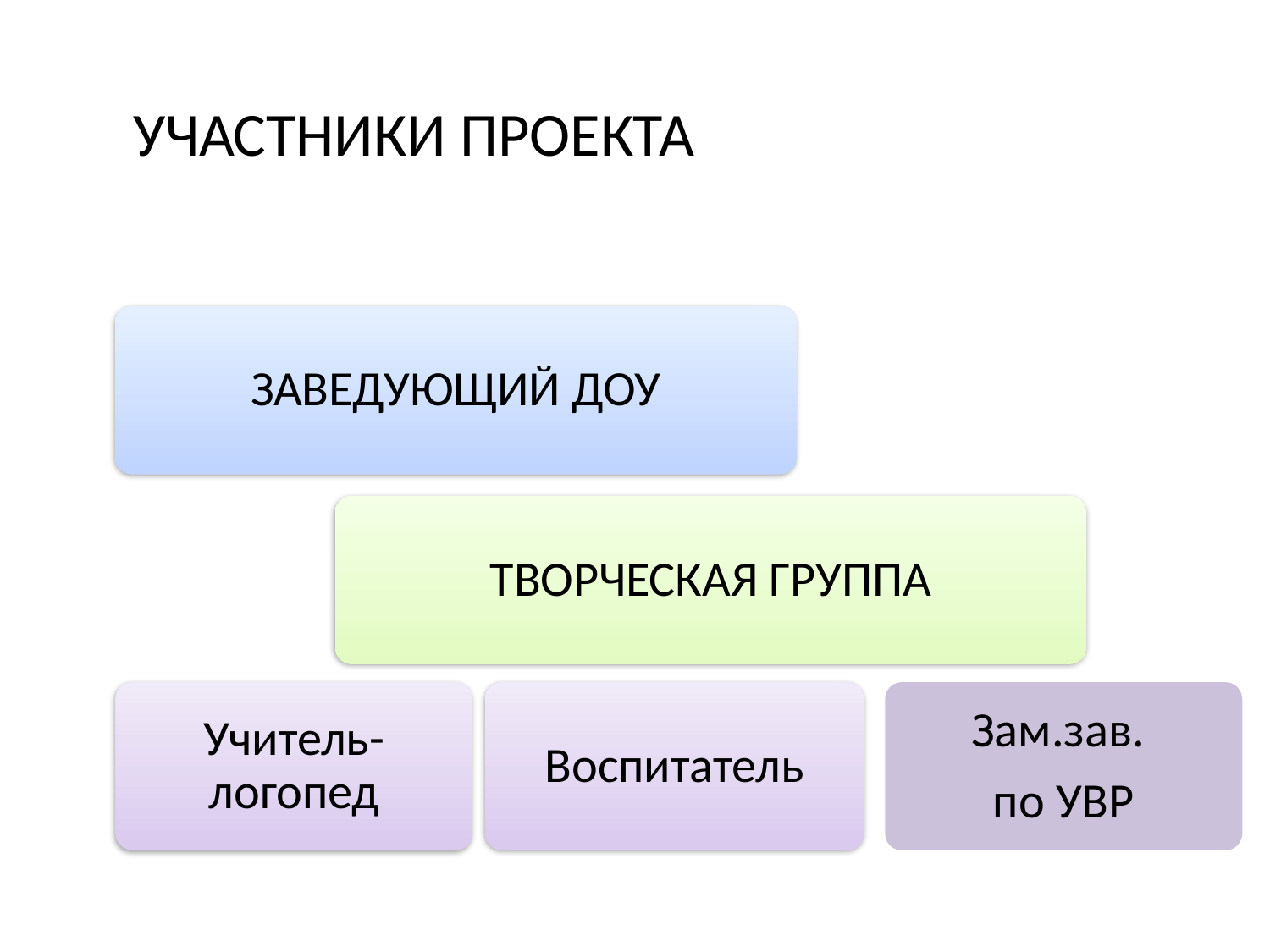

# УЧАСТНИКИ ПРОЕКТА
ЗАВЕДУЮЩИЙ ДОУ
ТВОРЧЕСКАЯ ГРУППА
Учитель-логопед
Воспитатель
Зам.зав.
по УВР